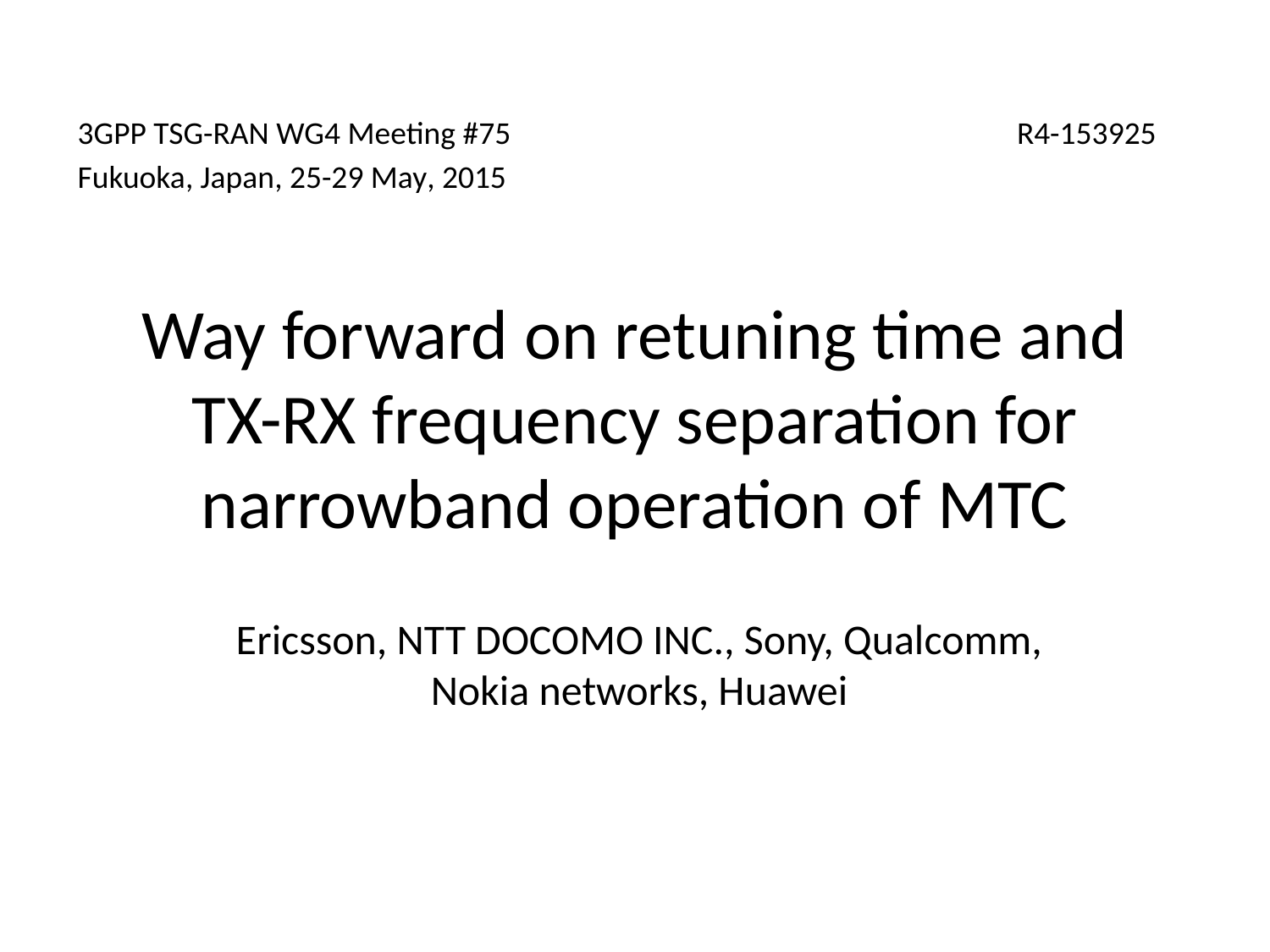

3GPP TSG-RAN WG4 Meeting #75				       R4-153925
Fukuoka, Japan, 25-29 May, 2015
# Way forward on retuning time and TX-RX frequency separation for narrowband operation of MTC
Ericsson, NTT DOCOMO INC., Sony, Qualcomm, Nokia networks, Huawei